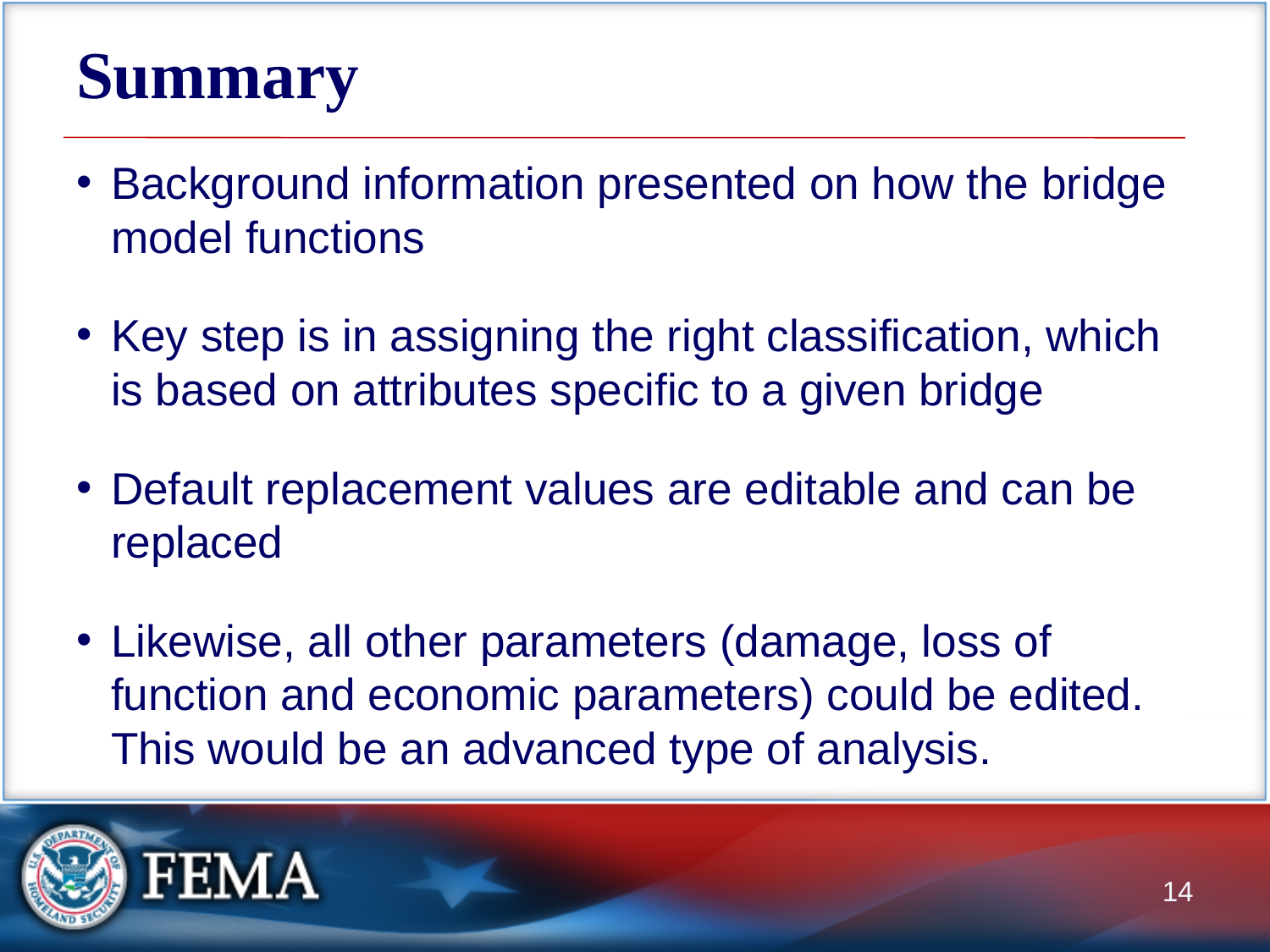

# Summary
Background information presented on how the bridge model functions
Key step is in assigning the right classification, which is based on attributes specific to a given bridge
Default replacement values are editable and can be replaced
Likewise, all other parameters (damage, loss of function and economic parameters) could be edited. This would be an advanced type of analysis.

14